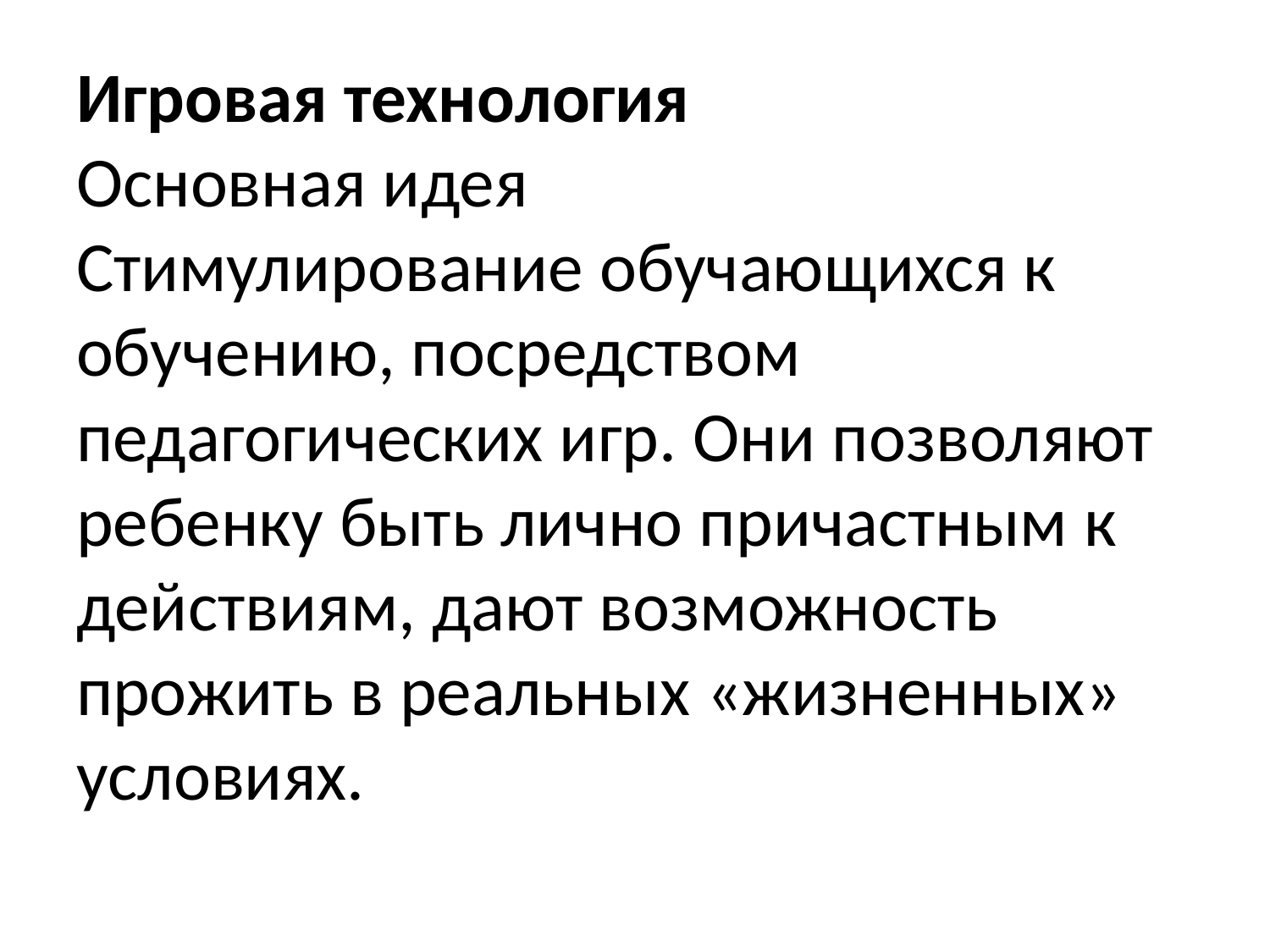

# Игровая технология Основная идея Стимулирование обучающихся к обучению, посредством педагогических игр. Они позволяют ребенку быть лично причастным к действиям, дают возможность прожить в реальных «жизненных» условиях.